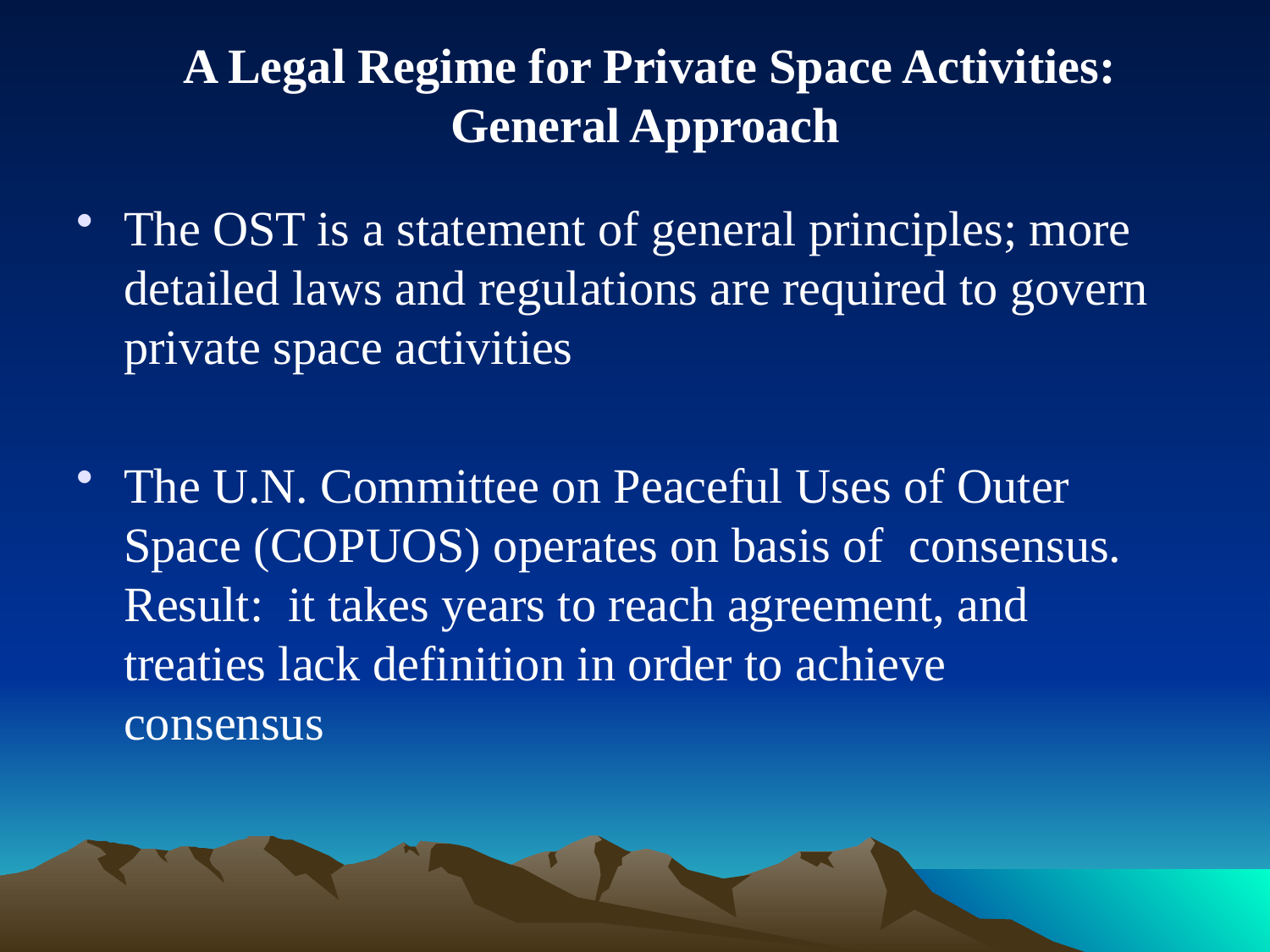

# A Legal Regime for Private Space Activities: General Approach
The OST is a statement of general principles; more detailed laws and regulations are required to govern private space activities

The U.N. Committee on Peaceful Uses of Outer Space (COPUOS) operates on basis of  consensus.  Result:  it takes years to reach agreement, and treaties lack definition in order to achieve consensus